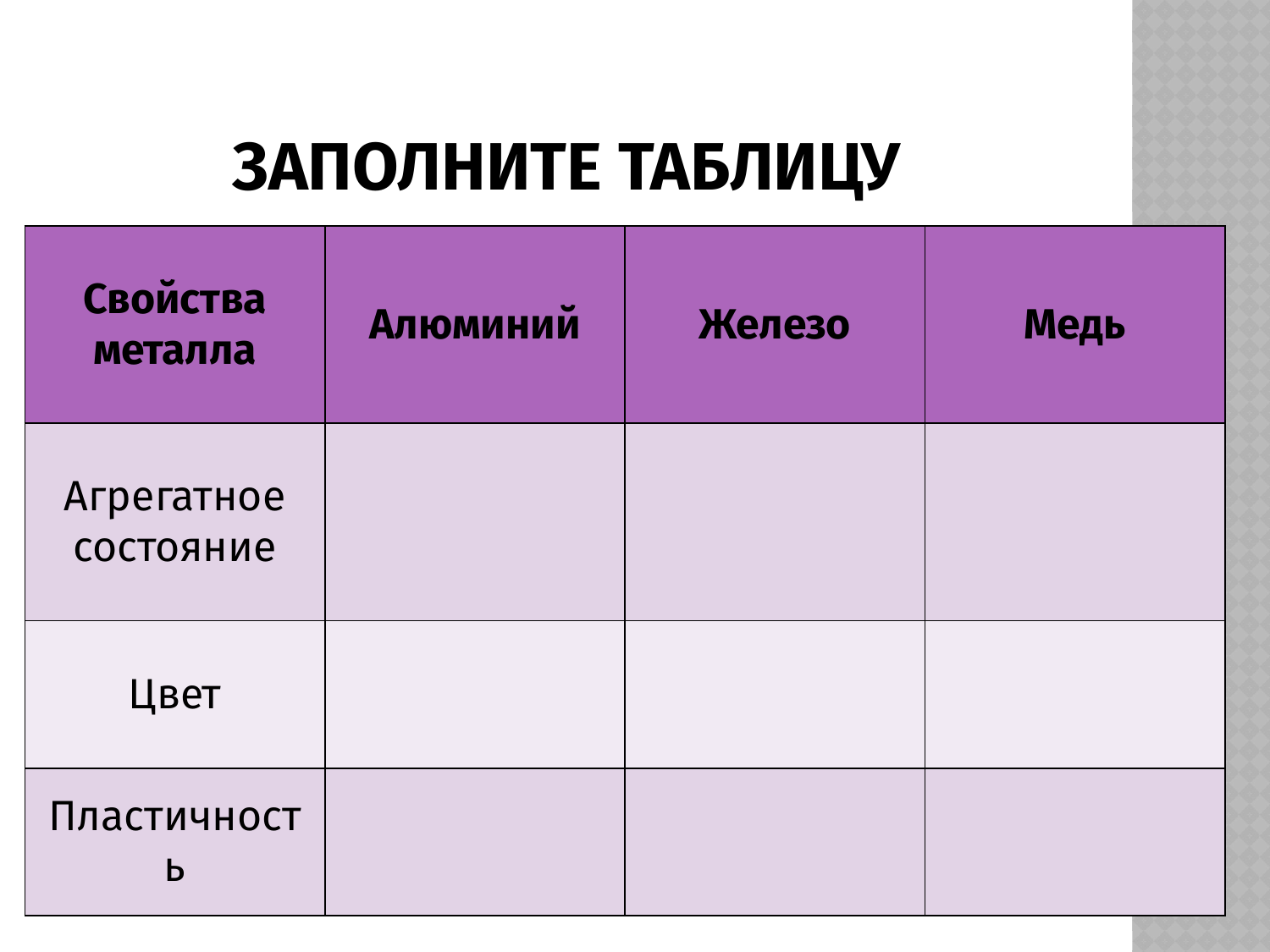

# заполните таблицу
| Свойства металла | Алюминий | Железо | Медь |
| --- | --- | --- | --- |
| Агрегатное состояние |  |  |  |
| Цвет |  |  |  |
| Пластичность |  |  |  |